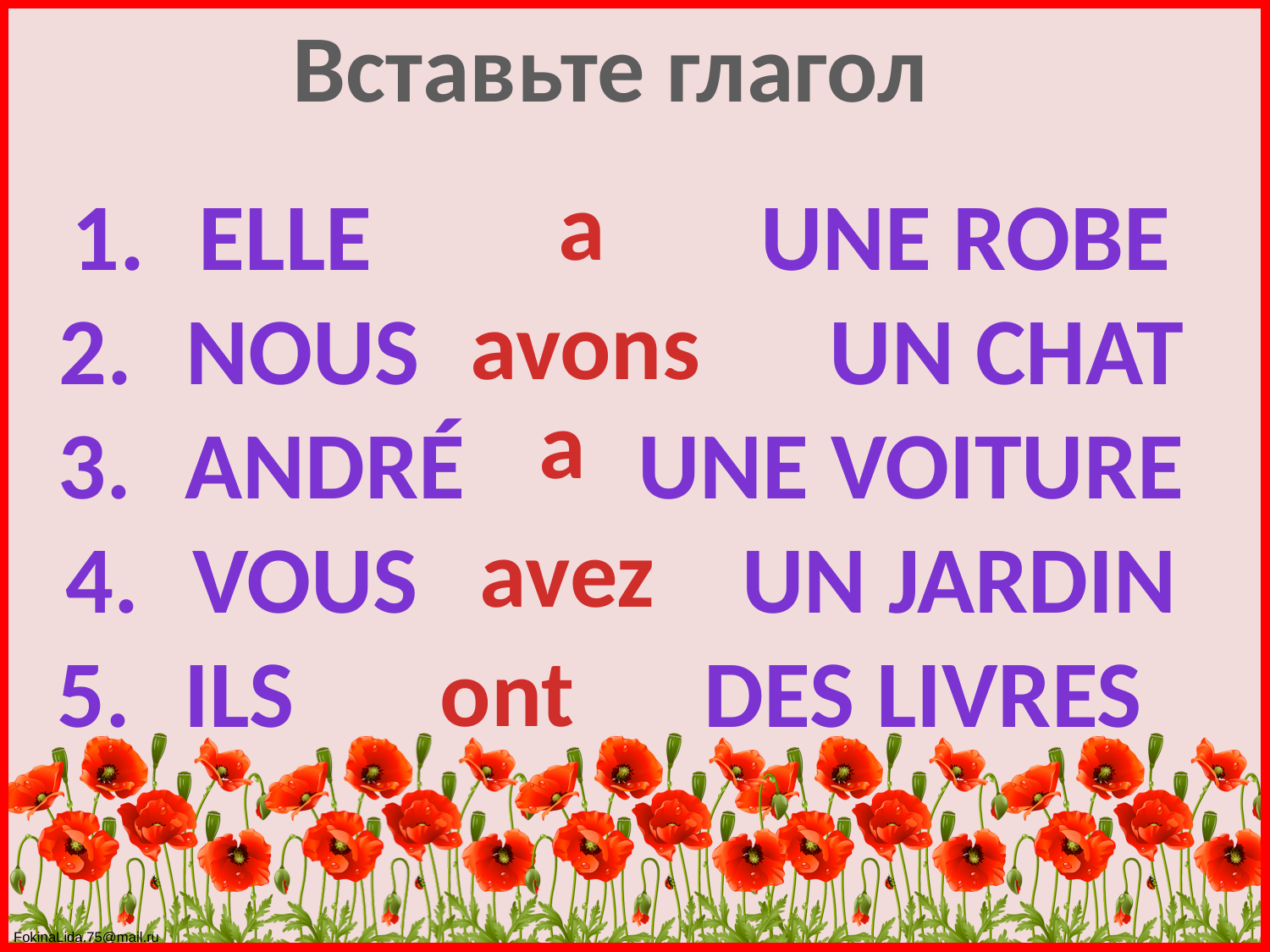

Вставьте глагол
a
Elle                  une robe
Nous                   un chat
André        une voiture
Vous               un jardin
Ils                   des livres
avons
a
avez
ont